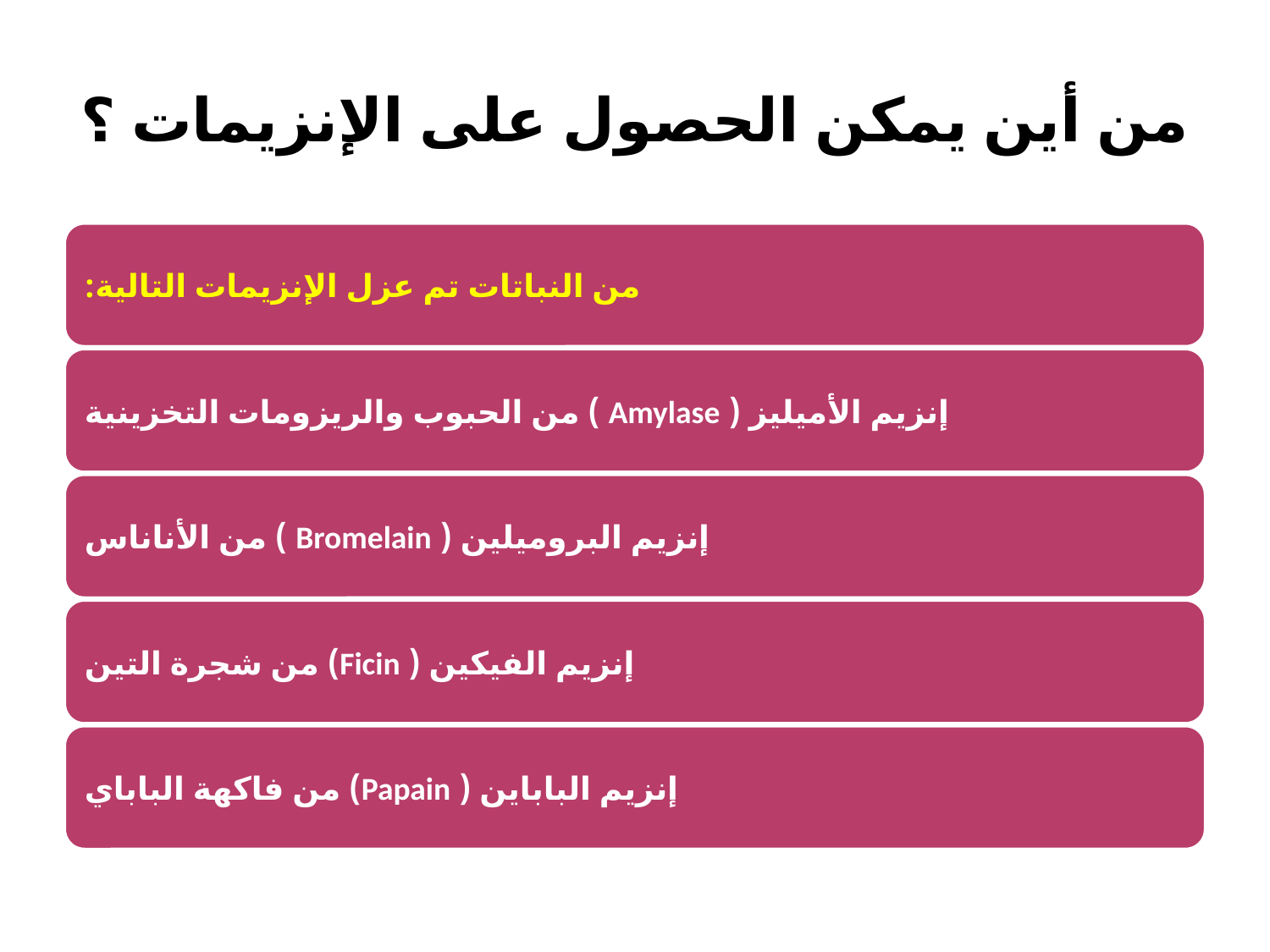

# من أين يمكن الحصول على الإنزيمات ؟